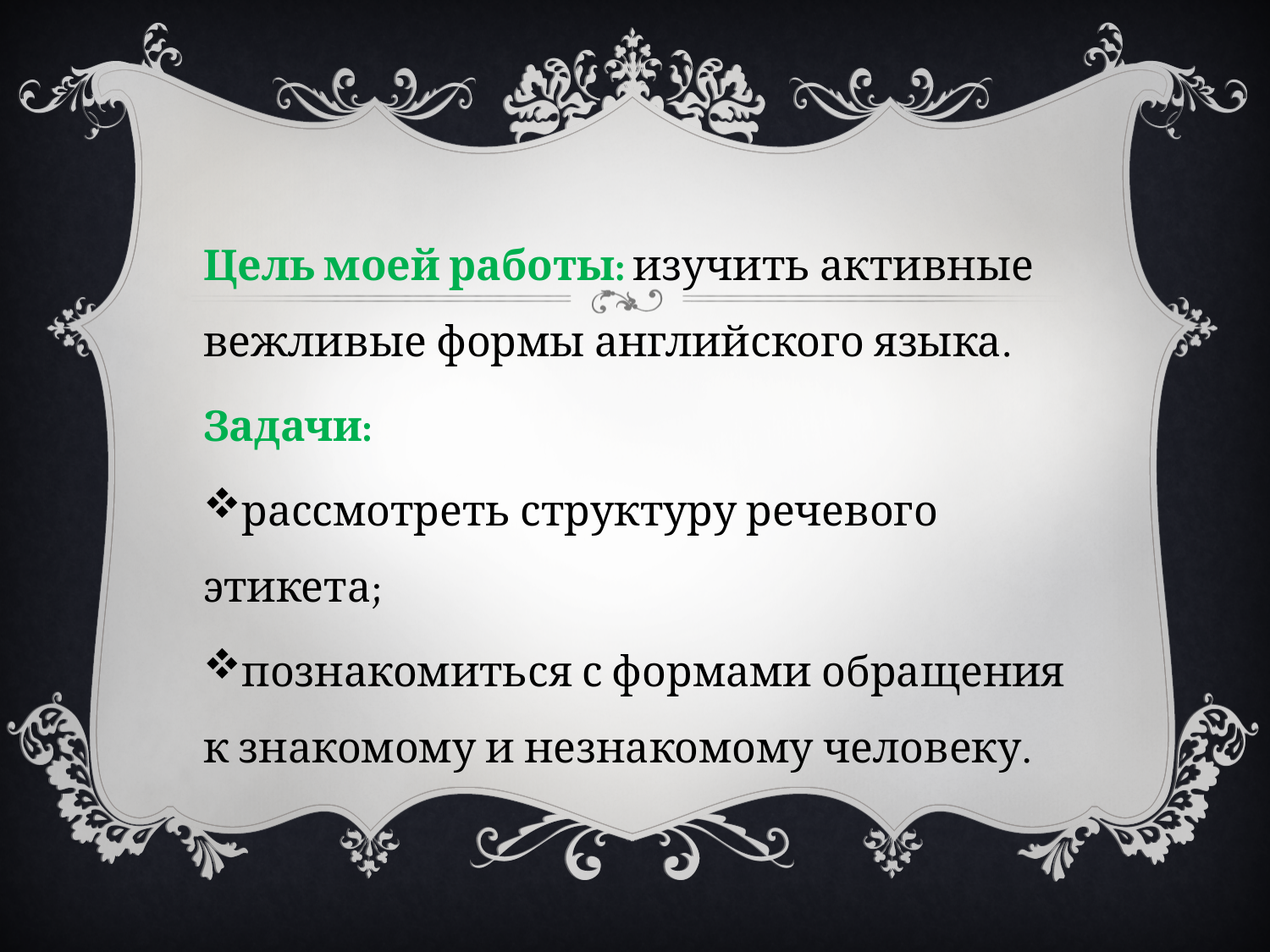

#
Цель моей работы: изучить активные вежливые формы английского языка.
Задачи:
рассмотреть структуру речевого этикета;
познакомиться с формами обращения к знакомому и незнакомому человеку.